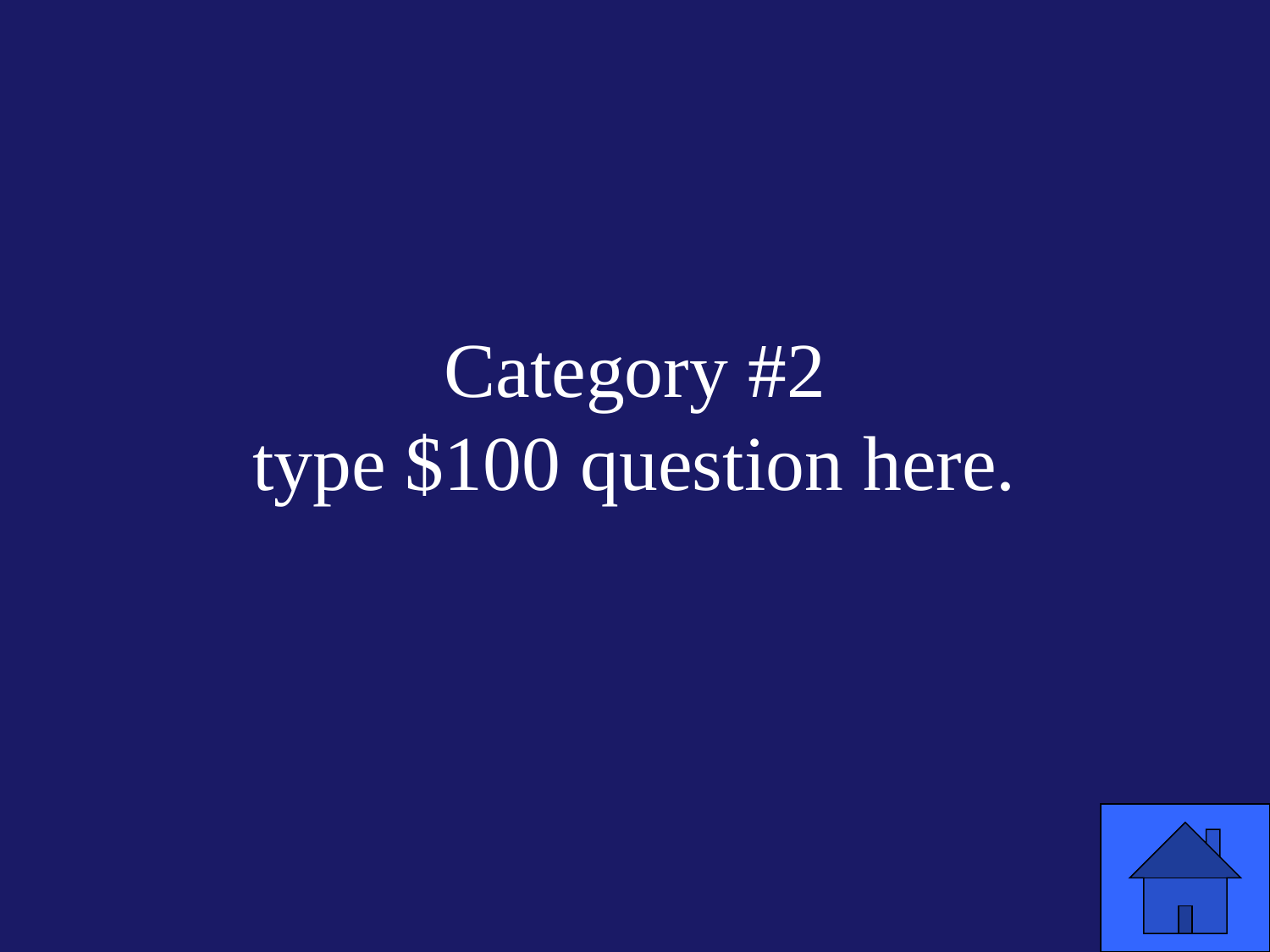

# Category #2 type $100 question here.